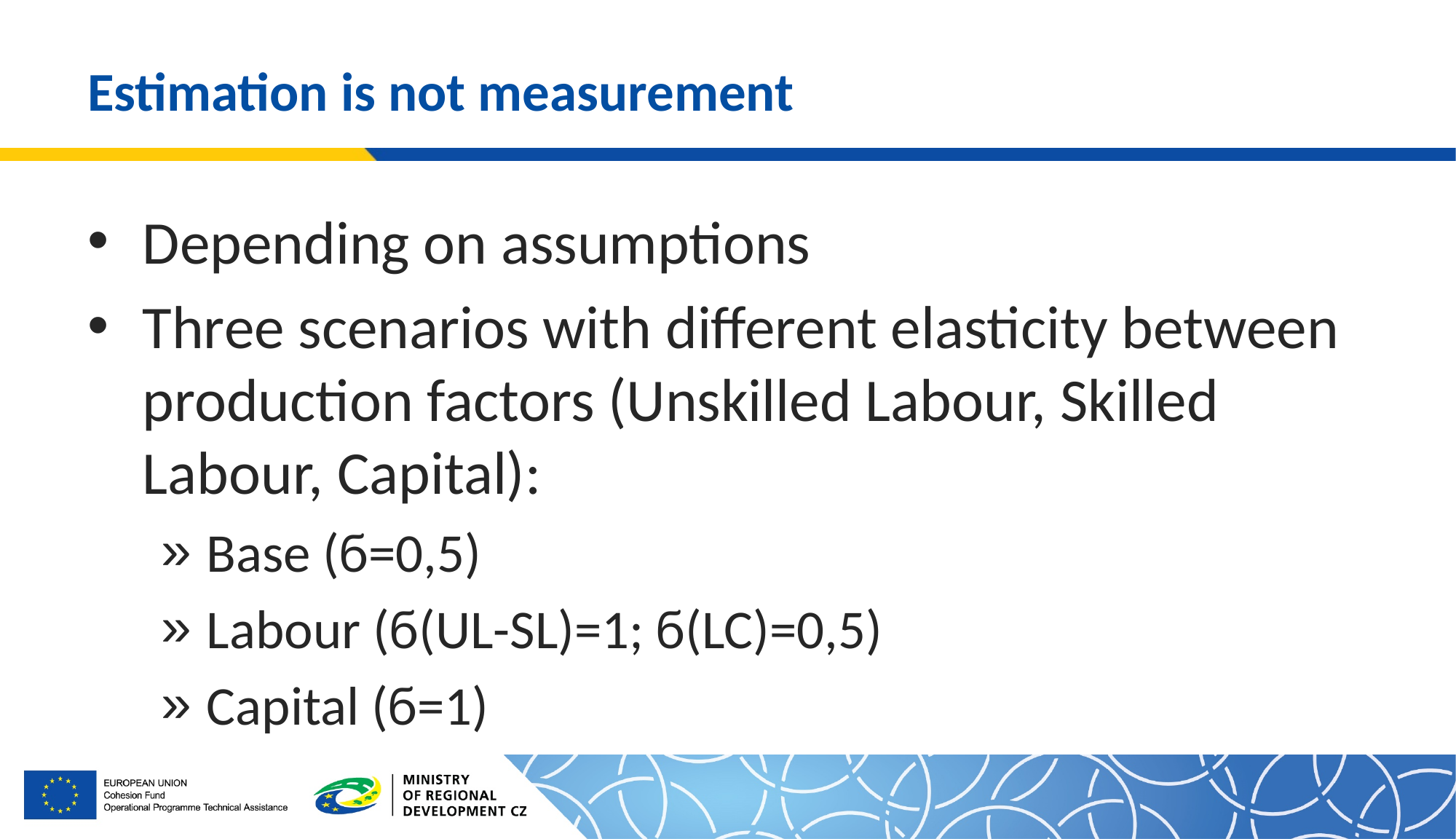

# Estimation is not measurement
Depending on assumptions
Three scenarios with different elasticity between production factors (Unskilled Labour, Skilled Labour, Capital):
Base (ϭ=0,5)
Labour (ϭ(UL-SL)=1; ϭ(LC)=0,5)
Capital (ϭ=1)